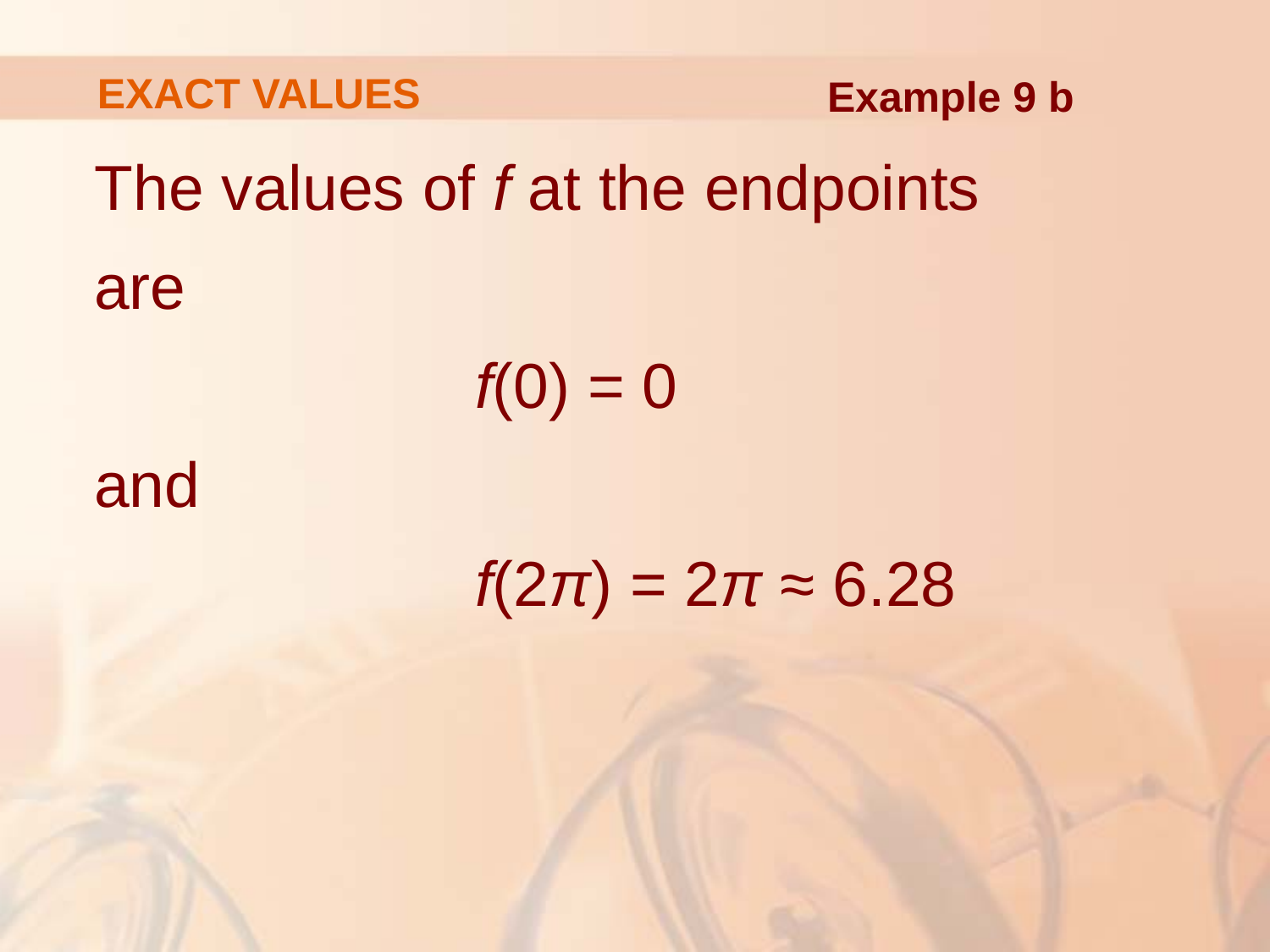

# EXACT VALUES
Example 9 b
The values of f at the endpoints
are
			f(0) = 0
and
			f(2π) = 2π ≈ 6.28